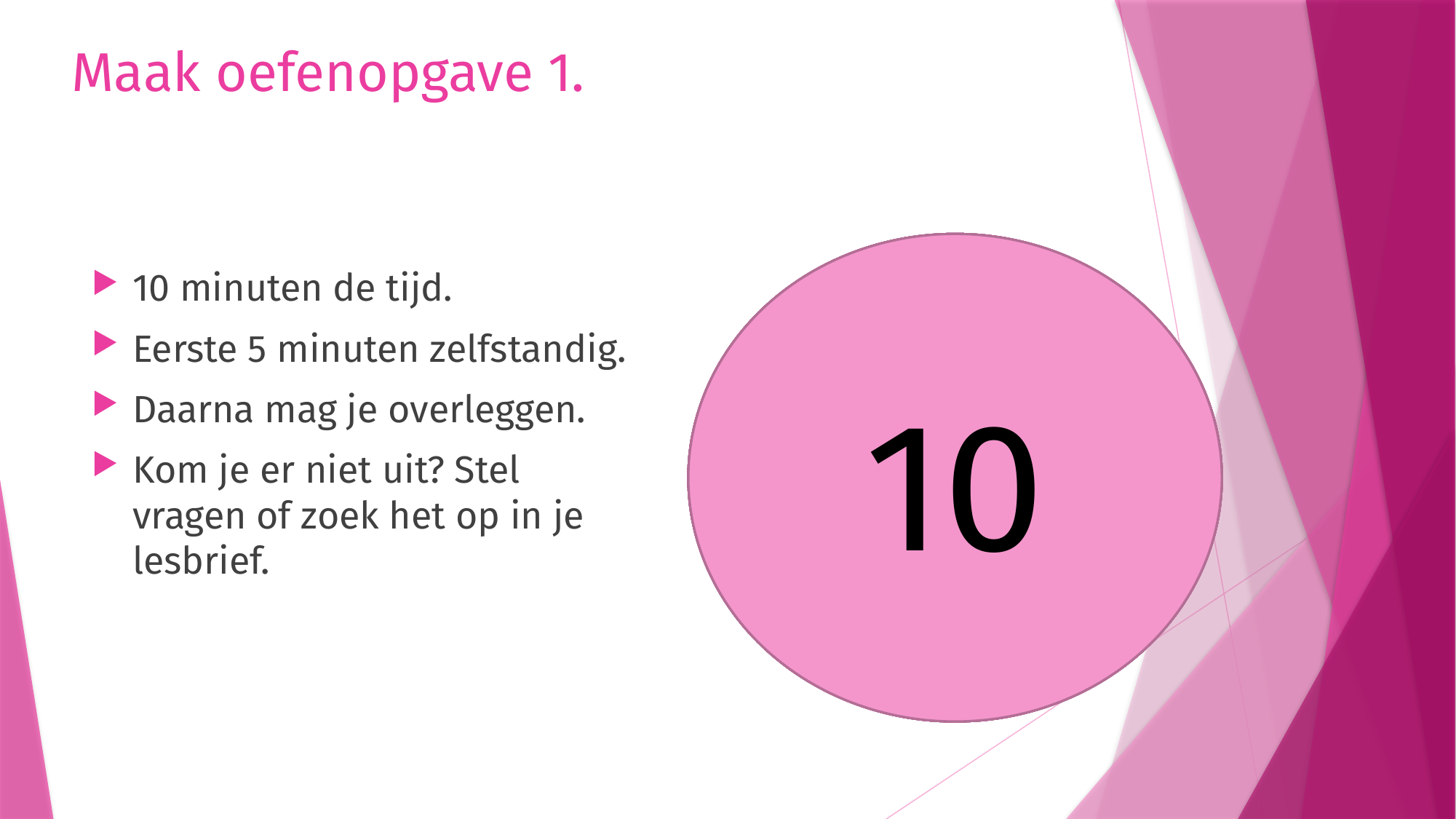

# Maak oefenopgave 1.
10
9
8
5
6
7
4
3
1
2
10 minuten de tijd.
Eerste 5 minuten zelfstandig.
Daarna mag je overleggen.
Kom je er niet uit? Stel vragen of zoek het op in je lesbrief.